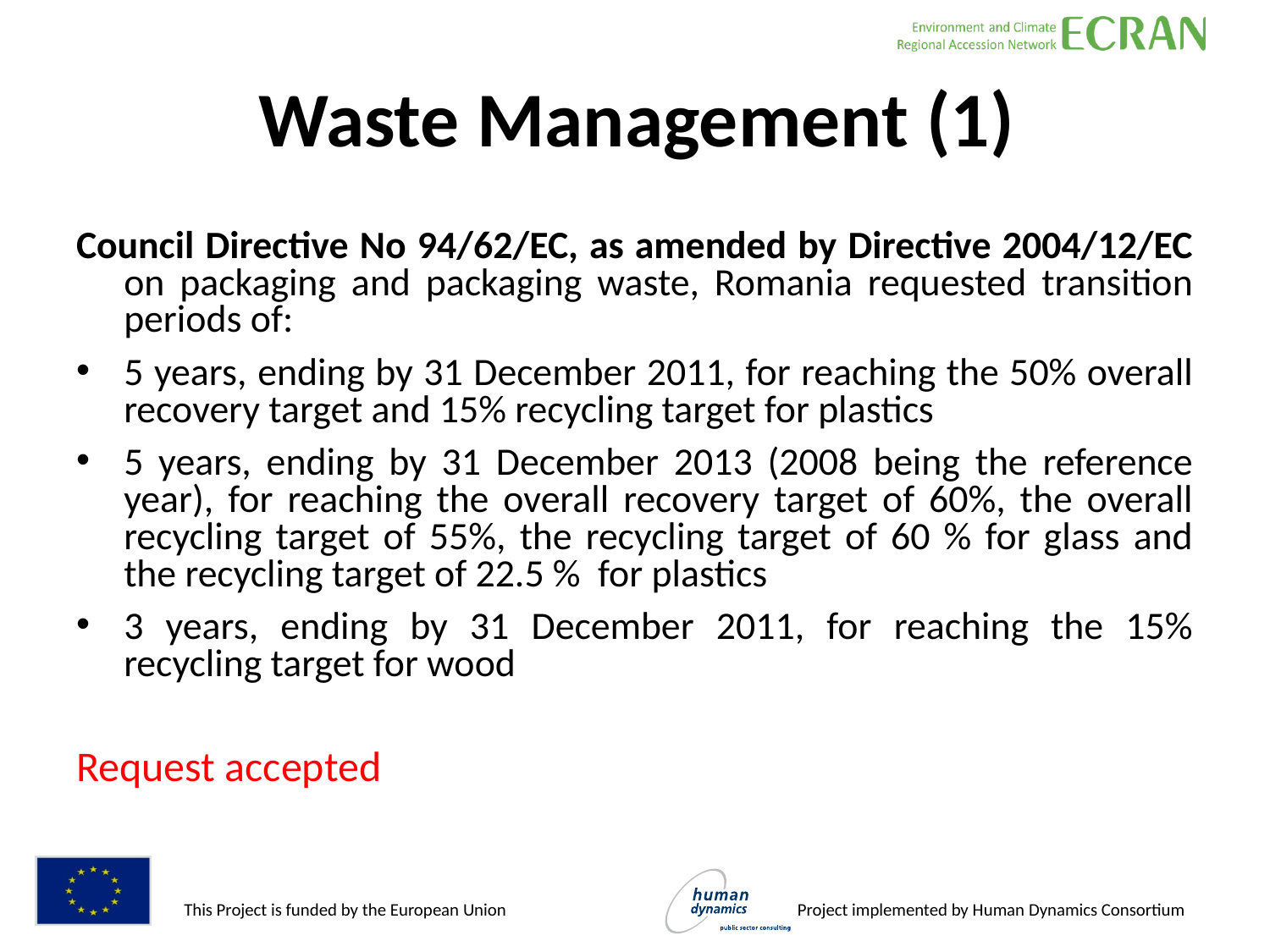

Council Directive No 94/62/EC, as amended by Directive 2004/12/EC on packaging and packaging waste, Romania requested transition periods of:
5 years, ending by 31 December 2011, for reaching the 50% overall recovery target and 15% recycling target for plastics
5 years, ending by 31 December 2013 (2008 being the reference year), for reaching the overall recovery target of 60%, the overall recycling target of 55%, the recycling target of 60 % for glass and the recycling target of 22.5 %  for plastics
3 years, ending by 31 December 2011, for reaching the 15% recycling target for wood

Request accepted

Waste Management (1)